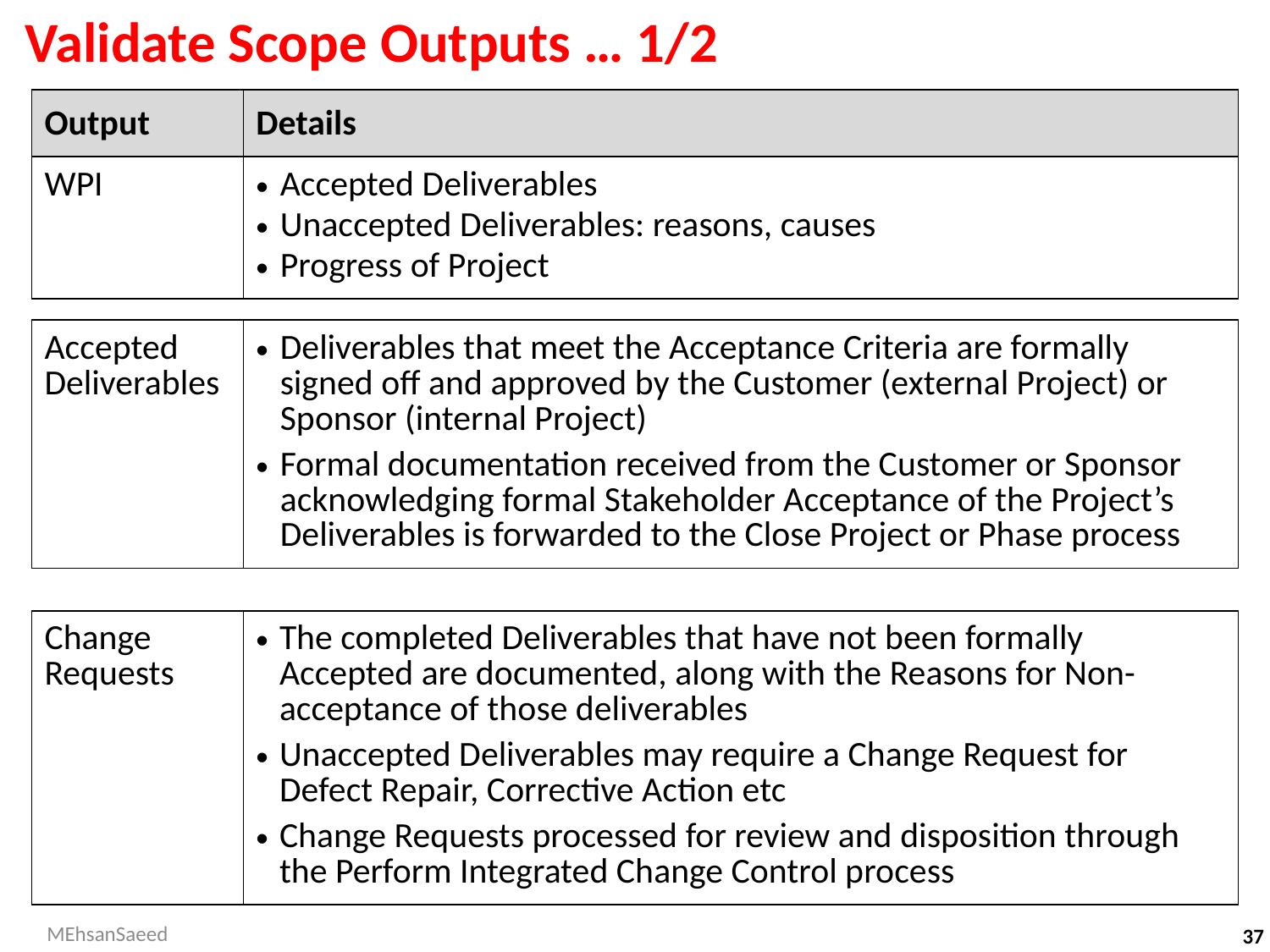

# Validate Scope Outputs … 1/2
| Output | Details |
| --- | --- |
| WPI | Accepted Deliverables Unaccepted Deliverables: reasons, causes Progress of Project |
| Accepted Deliverables | Deliverables that meet the Acceptance Criteria are formally signed off and approved by the Customer (external Project) or Sponsor (internal Project) Formal documentation received from the Customer or Sponsor acknowledging formal Stakeholder Acceptance of the Project’s Deliverables is forwarded to the Close Project or Phase process |
| --- | --- |
| Change Requests | The completed Deliverables that have not been formally Accepted are documented, along with the Reasons for Non-acceptance of those deliverables Unaccepted Deliverables may require a Change Request for Defect Repair, Corrective Action etc Change Requests processed for review and disposition through the Perform Integrated Change Control process |
| --- | --- |
MEhsanSaeed
37